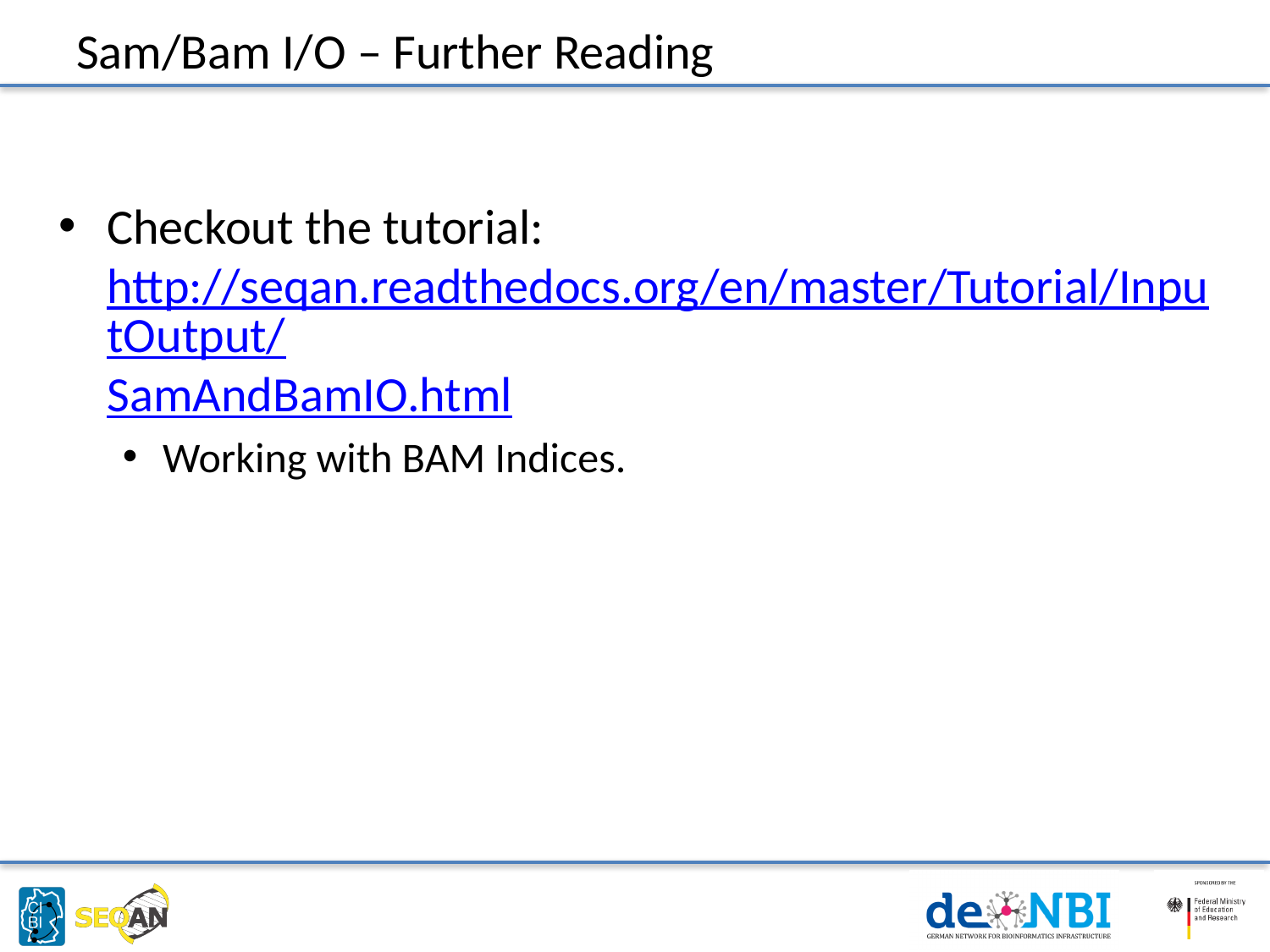

# Sam/Bam I/O – Further Reading
Checkout the tutorial: http://seqan.readthedocs.org/en/master/Tutorial/InputOutput/SamAndBamIO.html
Working with BAM Indices.